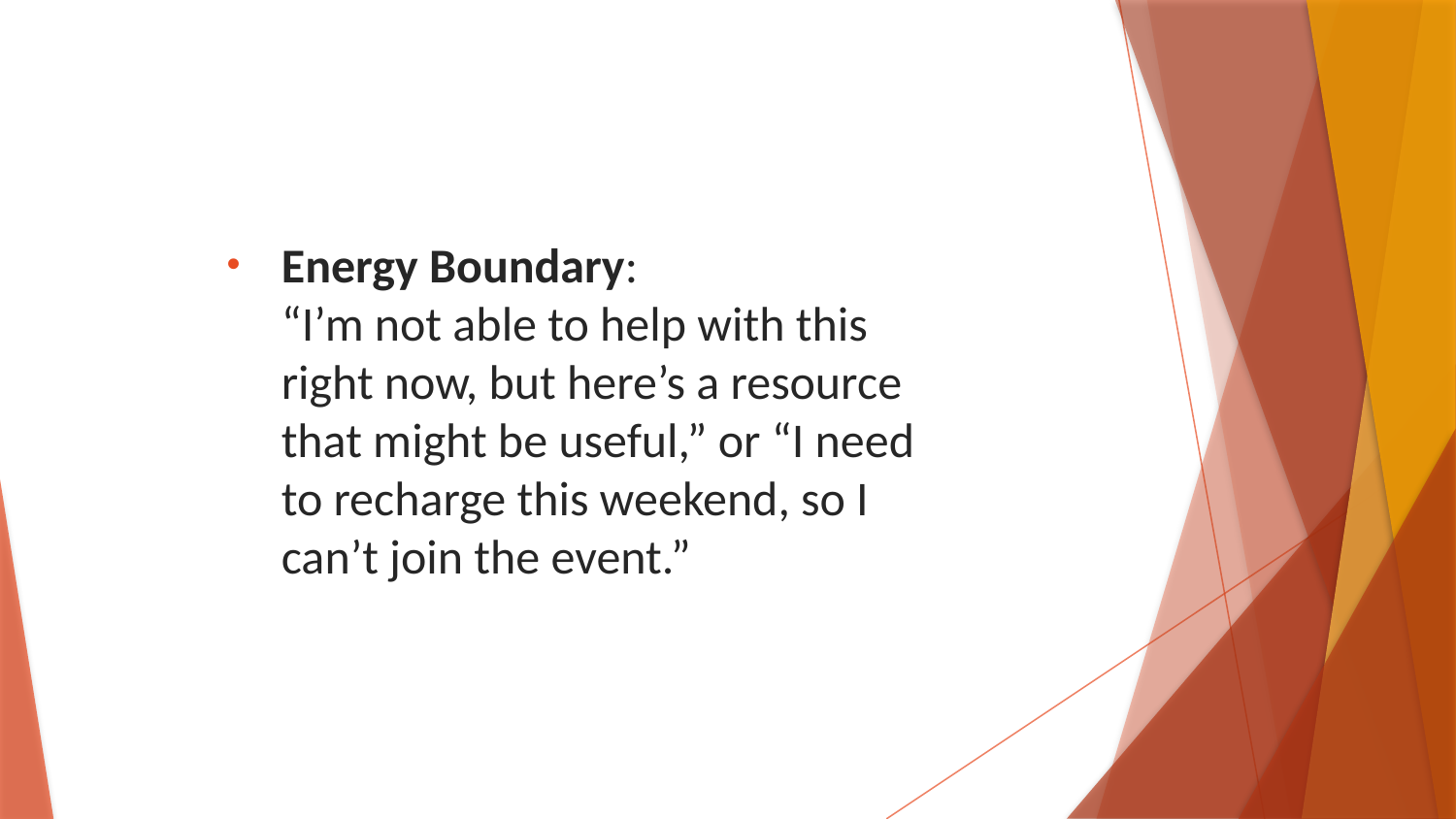

Energy Boundary:
“I’m not able to help with this right now, but here’s a resource that might be useful,” or “I need to recharge this weekend, so I can’t join the event.”